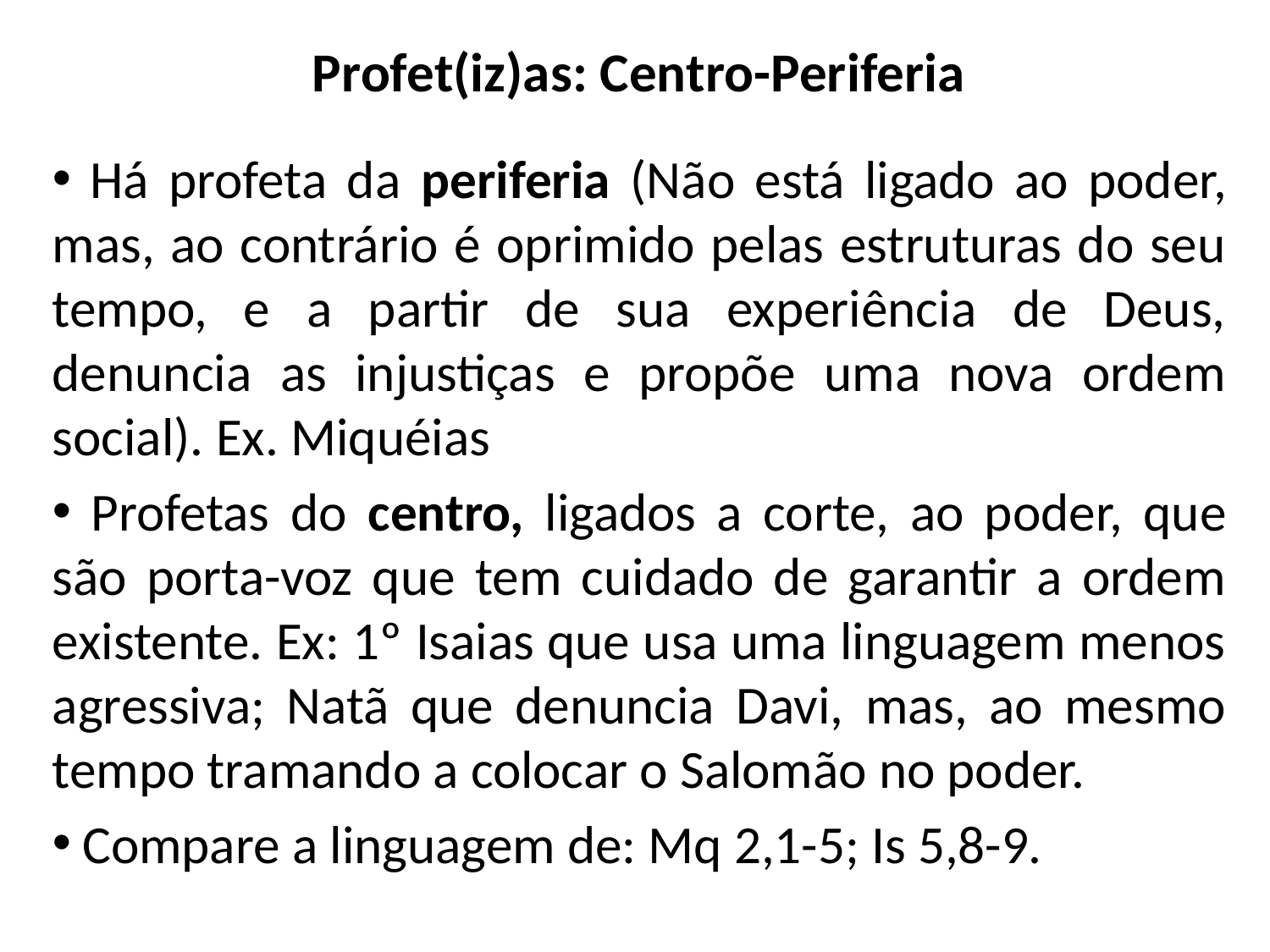

# Profet(iz)as: Centro-Periferia
 Há profeta da periferia (Não está ligado ao poder, mas, ao contrário é oprimido pelas estruturas do seu tempo, e a partir de sua experiência de Deus, denuncia as injustiças e propõe uma nova ordem social). Ex. Miquéias
 Profetas do centro, ligados a corte, ao poder, que são porta-voz que tem cuidado de garantir a ordem existente. Ex: 1º Isaias que usa uma linguagem menos agressiva; Natã que denuncia Davi, mas, ao mesmo tempo tramando a colocar o Salomão no poder.
 Compare a linguagem de: Mq 2,1-5; Is 5,8-9.